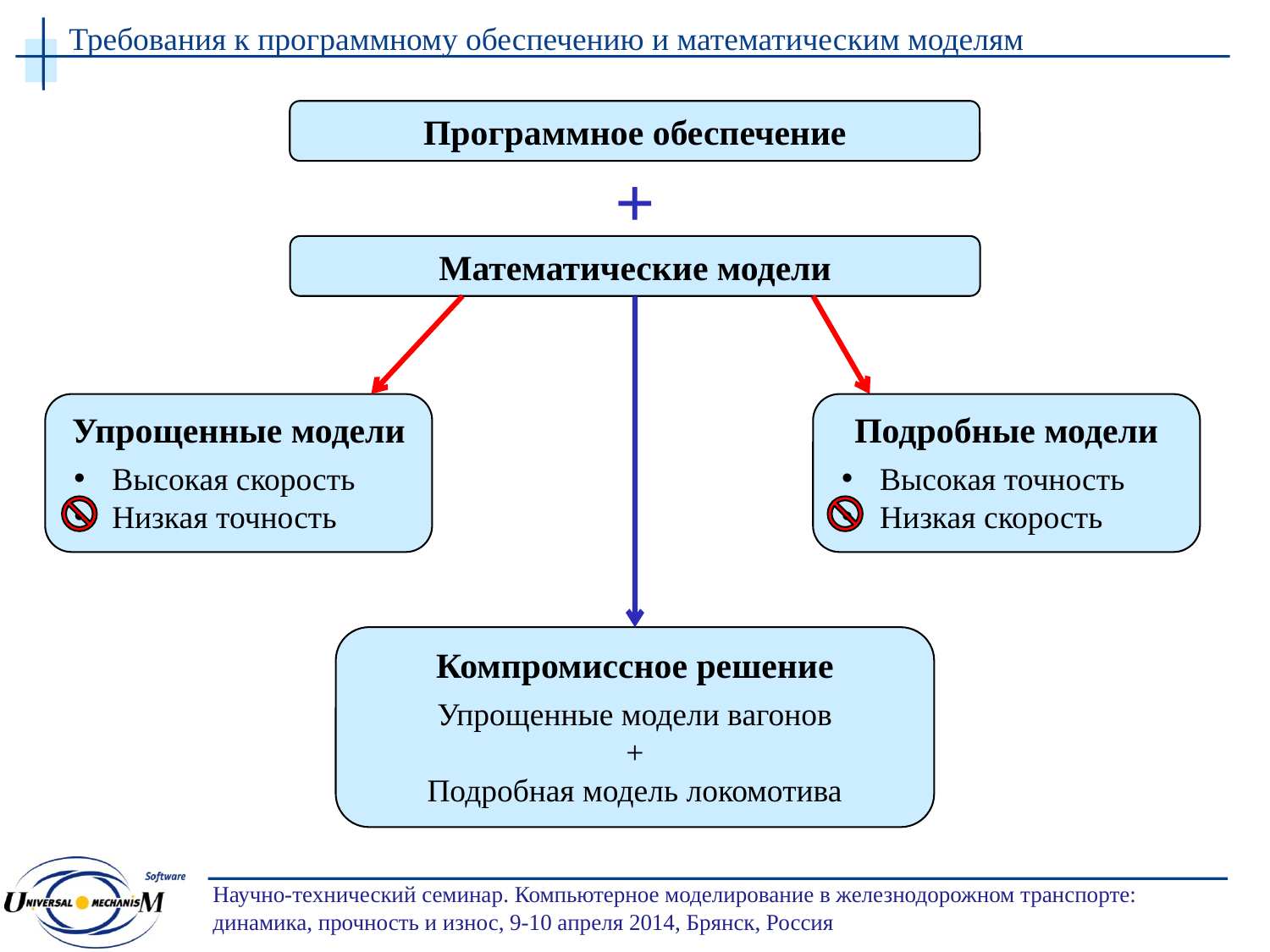

Требования к программному обеспечению и математическим моделям
Программное обеспечение
+
Математические модели
Подробные модели

 Высокая точность
 Низкая скорость
Упрощенные модели

 Высокая скорость
 Низкая точность

Компромиссное решение

Упрощенные модели вагонов
+
Подробная модель локомотива